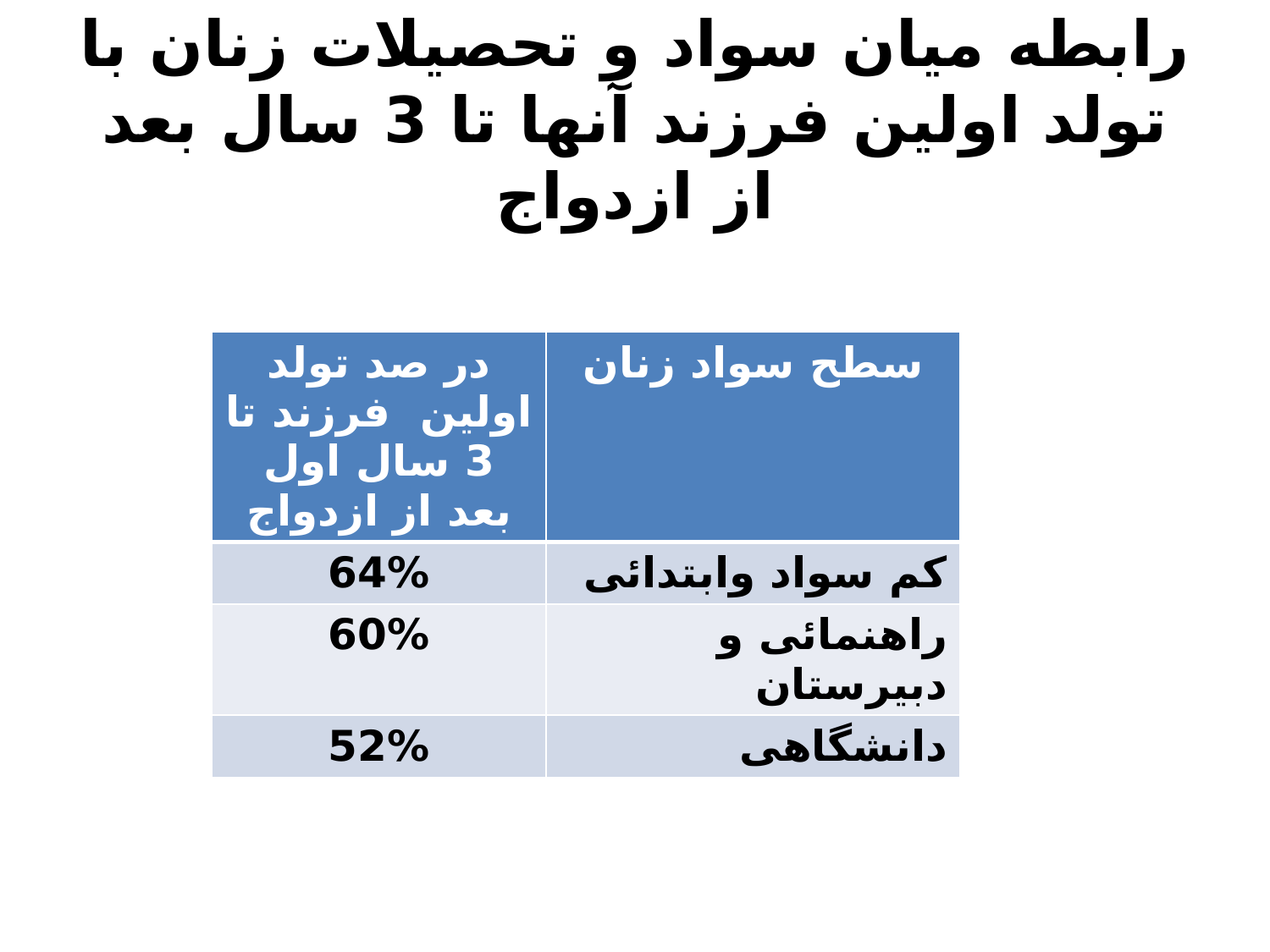

# رابطه میان سواد و تحصیلات زنان با تولد اولین فرزند آنها تا 3 سال بعد از ازدواج
| در صد تولد اولین فرزند تا 3 سال اول بعد از ازدواج | سطح سواد زنان |
| --- | --- |
| 64% | کم سواد وابتدائی |
| 60% | راهنمائی و دبیرستان |
| 52% | دانشگاهی |